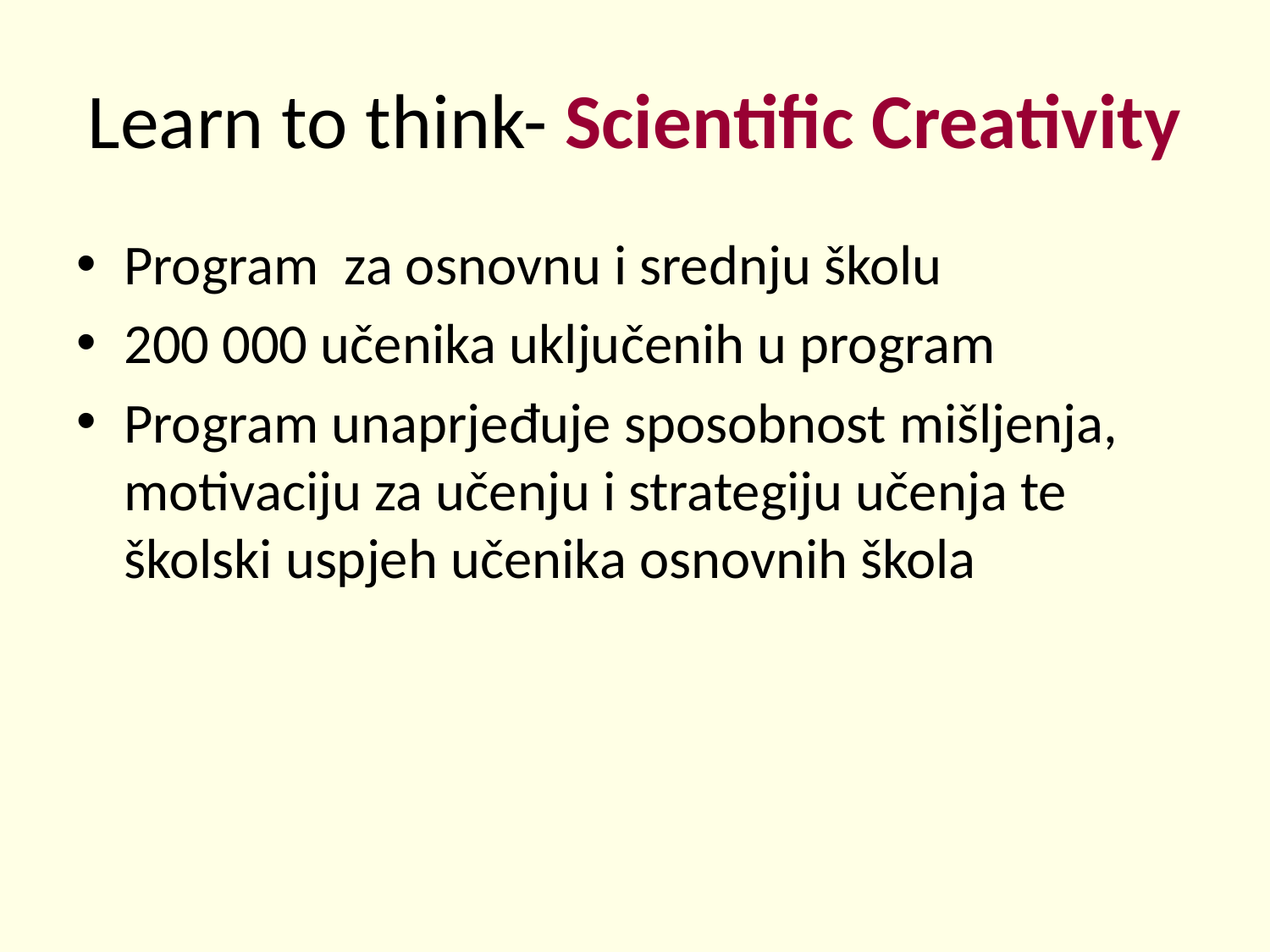

# Learn to think- Scientific Creativity
Program  za osnovnu i srednju školu
200 000 učenika uključenih u program
Program unaprjeđuje sposobnost mišljenja, motivaciju za učenju i strategiju učenja te školski uspjeh učenika osnovnih škola